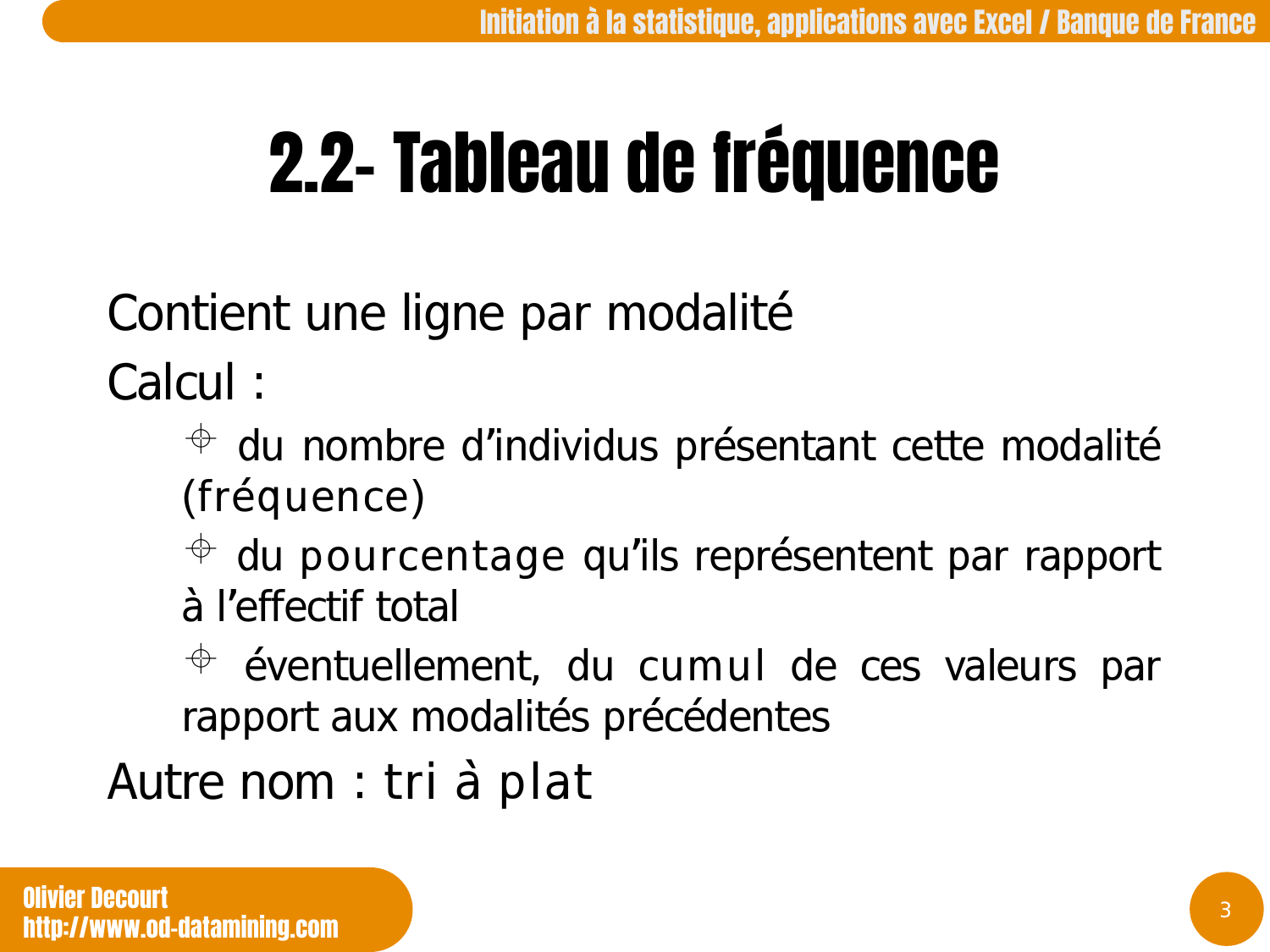

# 2.2- Tableau de fréquence
Contient une ligne par modalité
Calcul :
 du nombre d’individus présentant cette modalité (fréquence)
 du pourcentage qu’ils représentent par rapport à l’effectif total
 éventuellement, du cumul de ces valeurs par rapport aux modalités précédentes
Autre nom : tri à plat